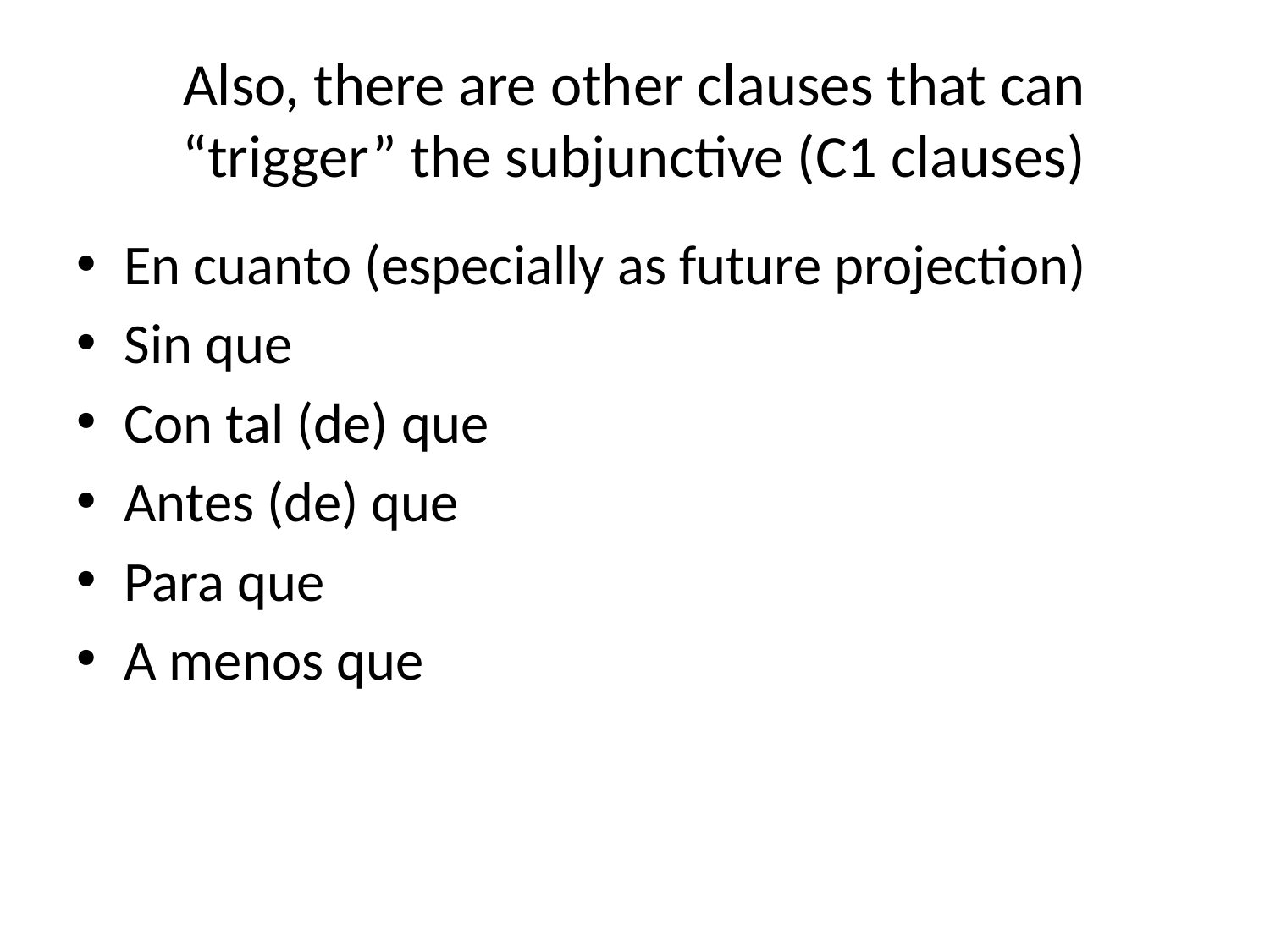

# Also, there are other clauses that can “trigger” the subjunctive (C1 clauses)
En cuanto (especially as future projection)
Sin que
Con tal (de) que
Antes (de) que
Para que
A menos que